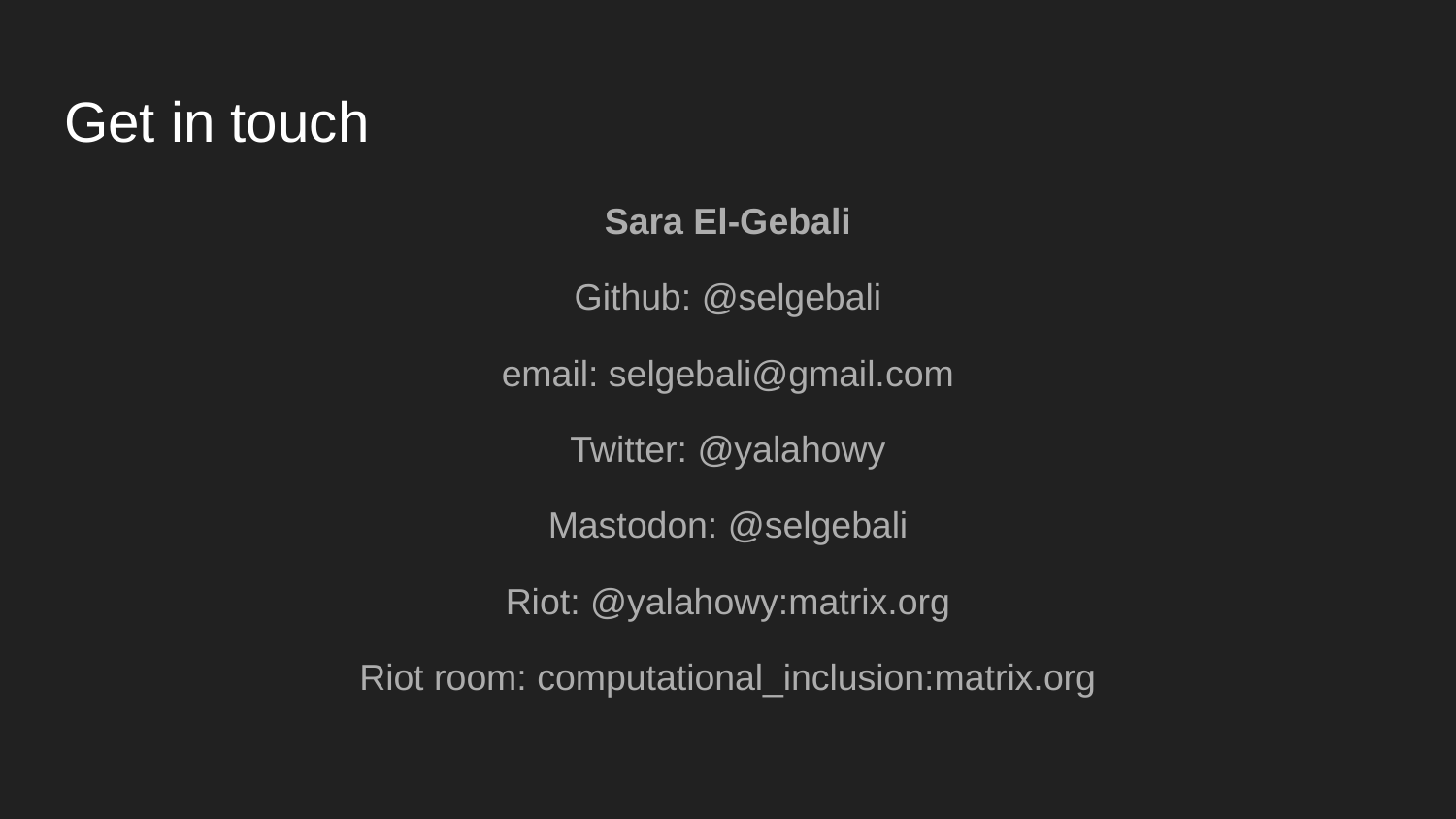

# Get in touch

Sara El-Gebali
Github: @selgebali
email: selgebali@gmail.com
Twitter: @yalahowy
Mastodon: @selgebali
Riot: @yalahowy:matrix.org
Riot room: computational_inclusion:matrix.org